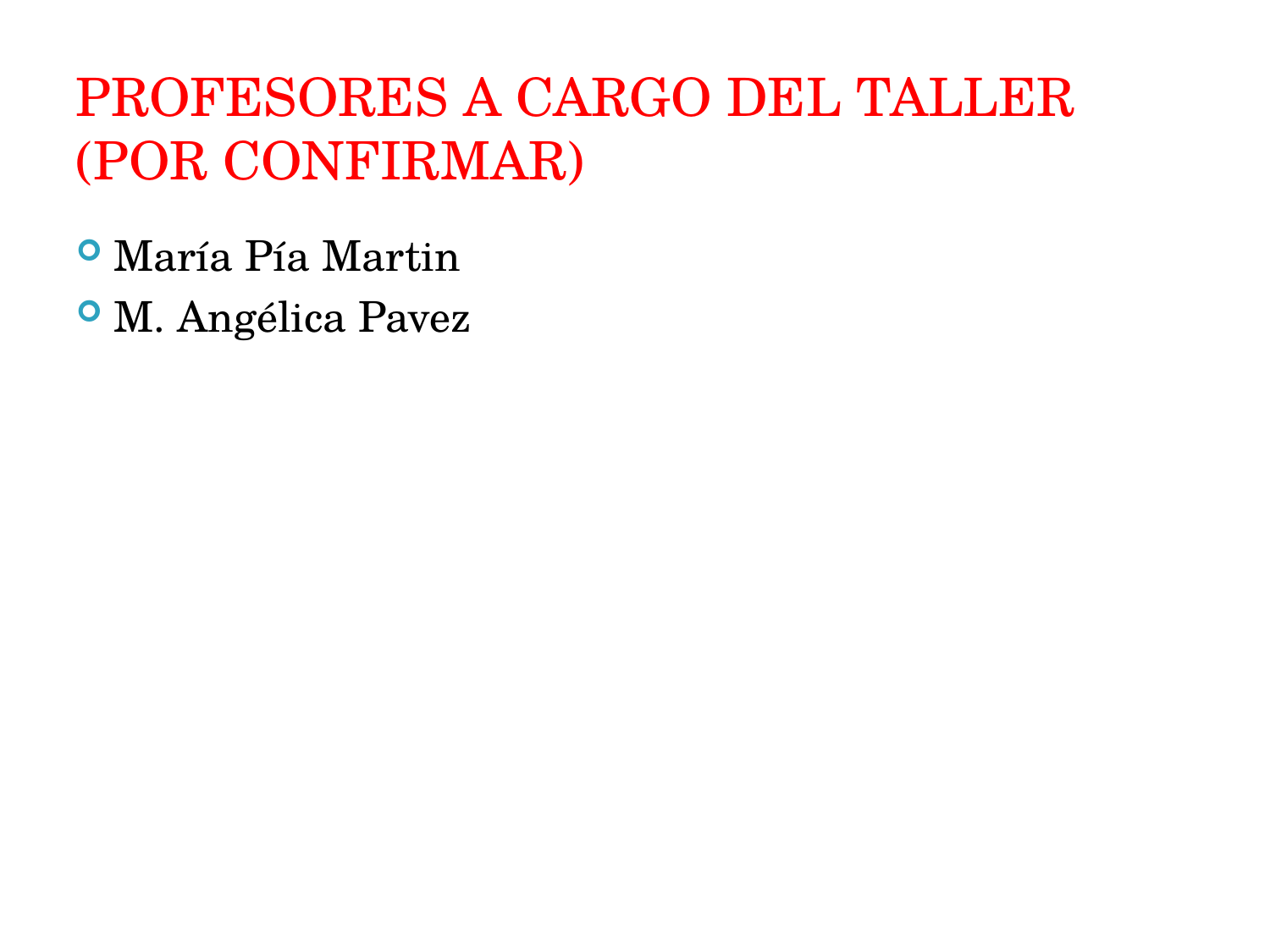

# Profesores a cargo del Taller (por confirmar)
María Pía Martin
M. Angélica Pavez